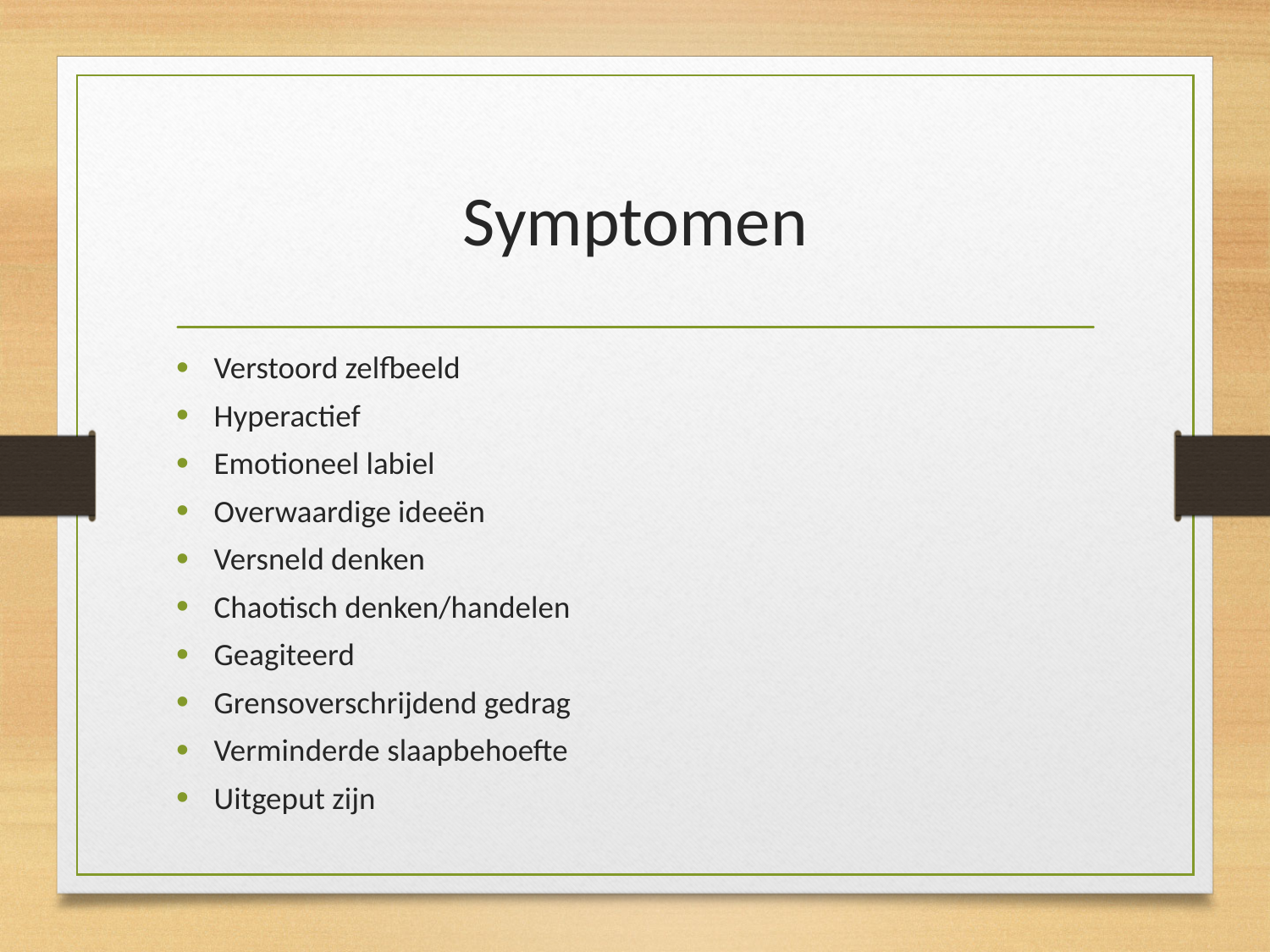

# Symptomen
Verstoord zelfbeeld
Hyperactief
Emotioneel labiel
Overwaardige ideeën
Versneld denken
Chaotisch denken/handelen
Geagiteerd
Grensoverschrijdend gedrag
Verminderde slaapbehoefte
Uitgeput zijn